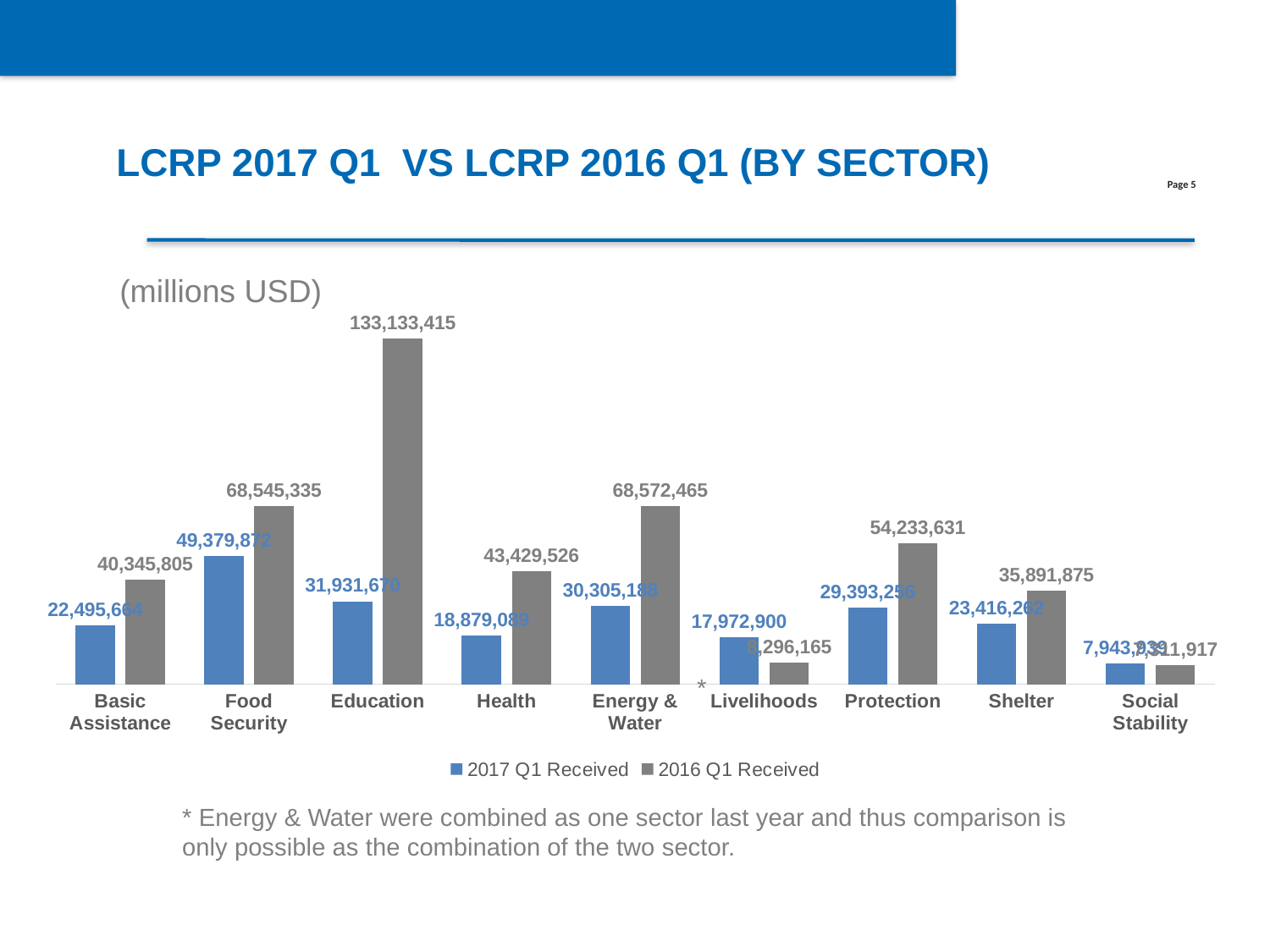

LCRP 2017 Q1  VS LCRP 2016 Q1 (BY SECTOR)
(millions USD)

### Chart

| Category | 2017 Q1 Received | 2016 Q1 Received |
|---|---|---|
| Basic Assistance | 22495664.333333336 | 40345804.7 |
| Food Security | 49379872.333333336 | 68545334.6 |
| Education | 31931670.210292194 | 133133414.8 |
| Health | 18879088.96666667 | 43429525.7 |
| Energy & Water | 30305187.766737003 | 68572464.5 |
| Livelihoods | 17972899.9955 | 8296165.0 |
| Protection | 29393256.388388287 | 54233630.61 |
| Shelter | 23416262.28834827 | 35891875.0 |
| Social Stability | 7943939.42 | 7311917.0 |
*
* Energy & Water were combined as one sector last year and thus comparison is only possible as the combination of the two sector.